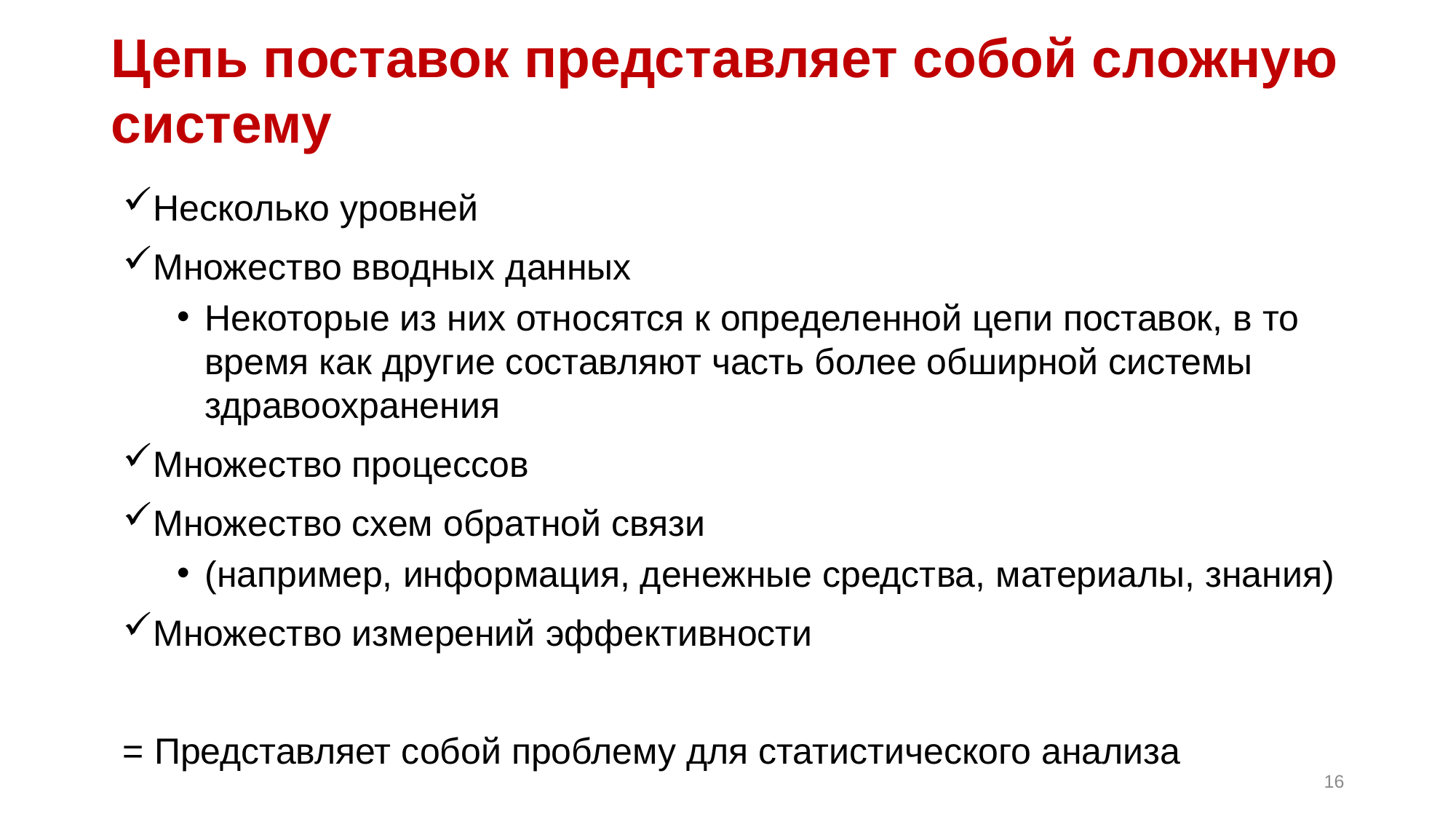

# Цепь поставок представляет собой сложную систему
Несколько уровней
Множество вводных данных
Некоторые из них относятся к определенной цепи поставок, в то время как другие составляют часть более обширной системы здравоохранения
Множество процессов
Множество схем обратной связи
(например, информация, денежные средства, материалы, знания)
Множество измерений эффективности

= Представляет собой проблему для статистического анализа
16